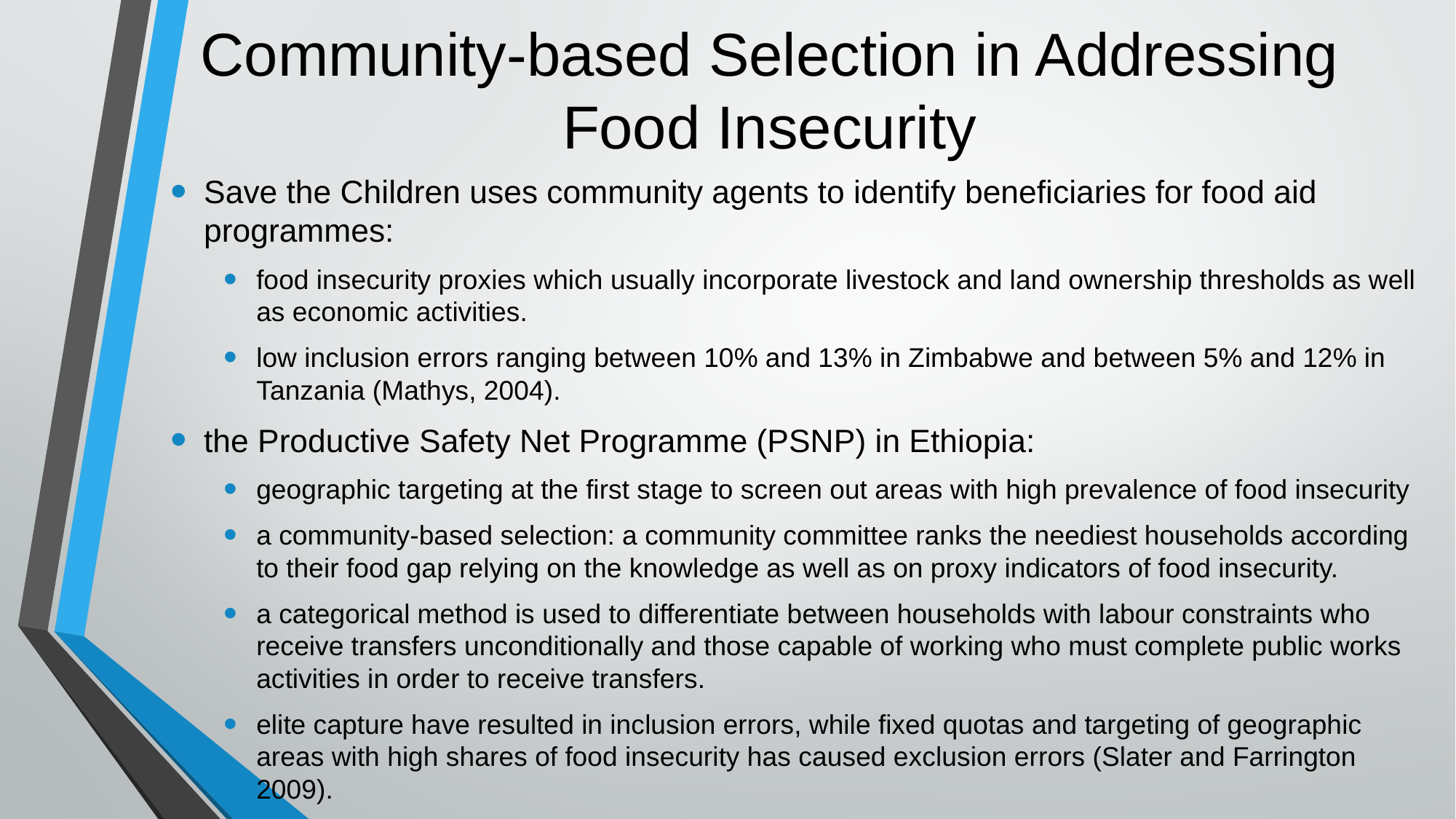

# Community-based Selection in Addressing Food Insecurity
Save the Children uses community agents to identify beneficiaries for food aid programmes:
food insecurity proxies which usually incorporate livestock and land ownership thresholds as well as economic activities.
low inclusion errors ranging between 10% and 13% in Zimbabwe and between 5% and 12% in Tanzania (Mathys, 2004).
the Productive Safety Net Programme (PSNP) in Ethiopia:
geographic targeting at the first stage to screen out areas with high prevalence of food insecurity
a community-based selection: a community committee ranks the neediest households according to their food gap relying on the knowledge as well as on proxy indicators of food insecurity.
a categorical method is used to differentiate between households with labour constraints who receive transfers unconditionally and those capable of working who must complete public works activities in order to receive transfers.
elite capture have resulted in inclusion errors, while fixed quotas and targeting of geographic areas with high shares of food insecurity has caused exclusion errors (Slater and Farrington 2009).